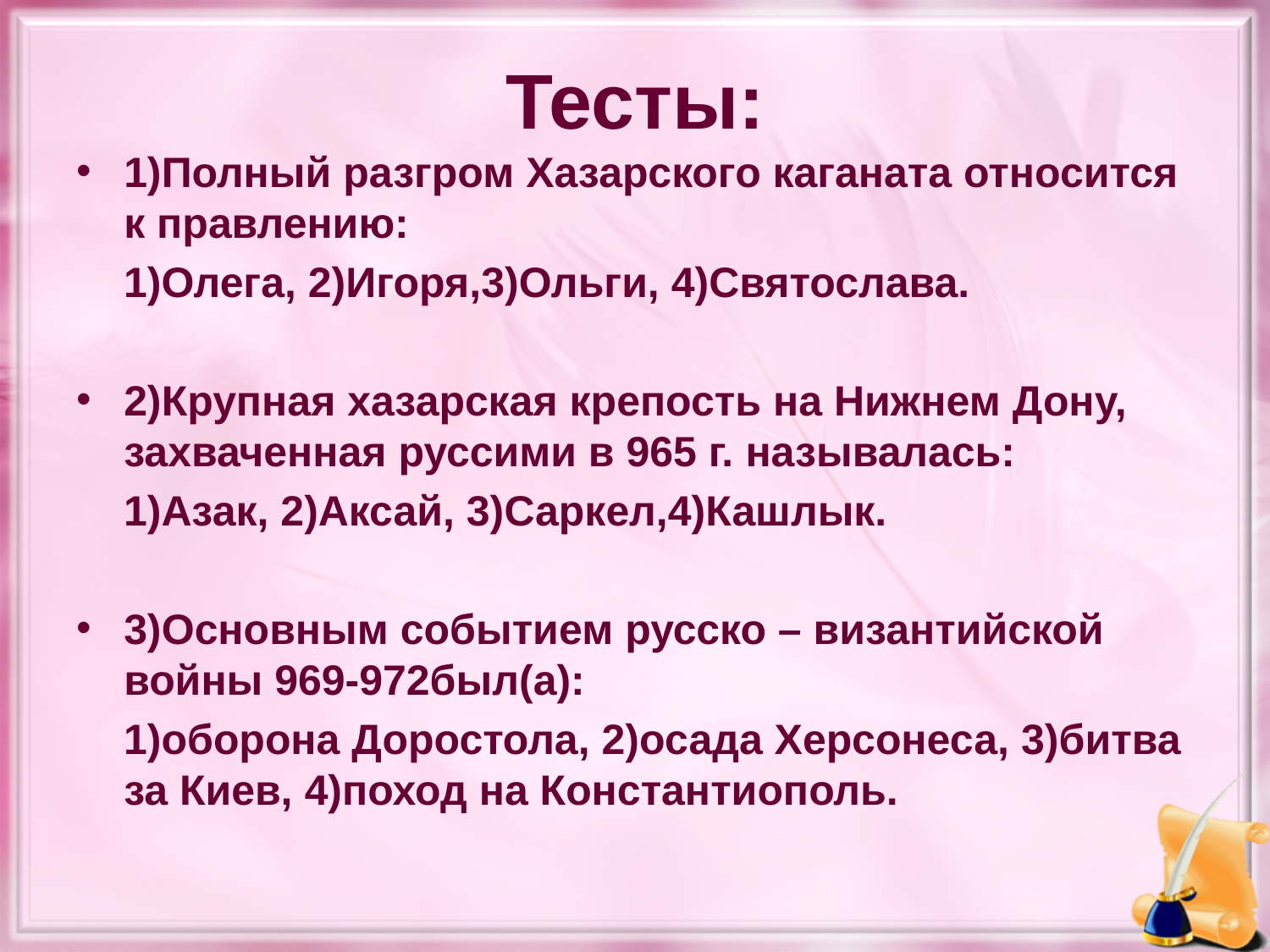

# Тесты:
1)Полный разгром Хазарского каганата относится к правлению:
    1)Олега, 2)Игоря,3)Ольги, 4)Святослава.

2)Крупная хазарская крепость на Нижнем Дону, захваченная руссими в 965 г. называлась:
    1)Азак, 2)Аксай, 3)Саркел,4)Кашлык.

3)Основным событием русско – византийской войны 969-972был(а):
    1)оборона Доростола, 2)осада Херсонеса, 3)битва за Киев, 4)поход на Константиополь.